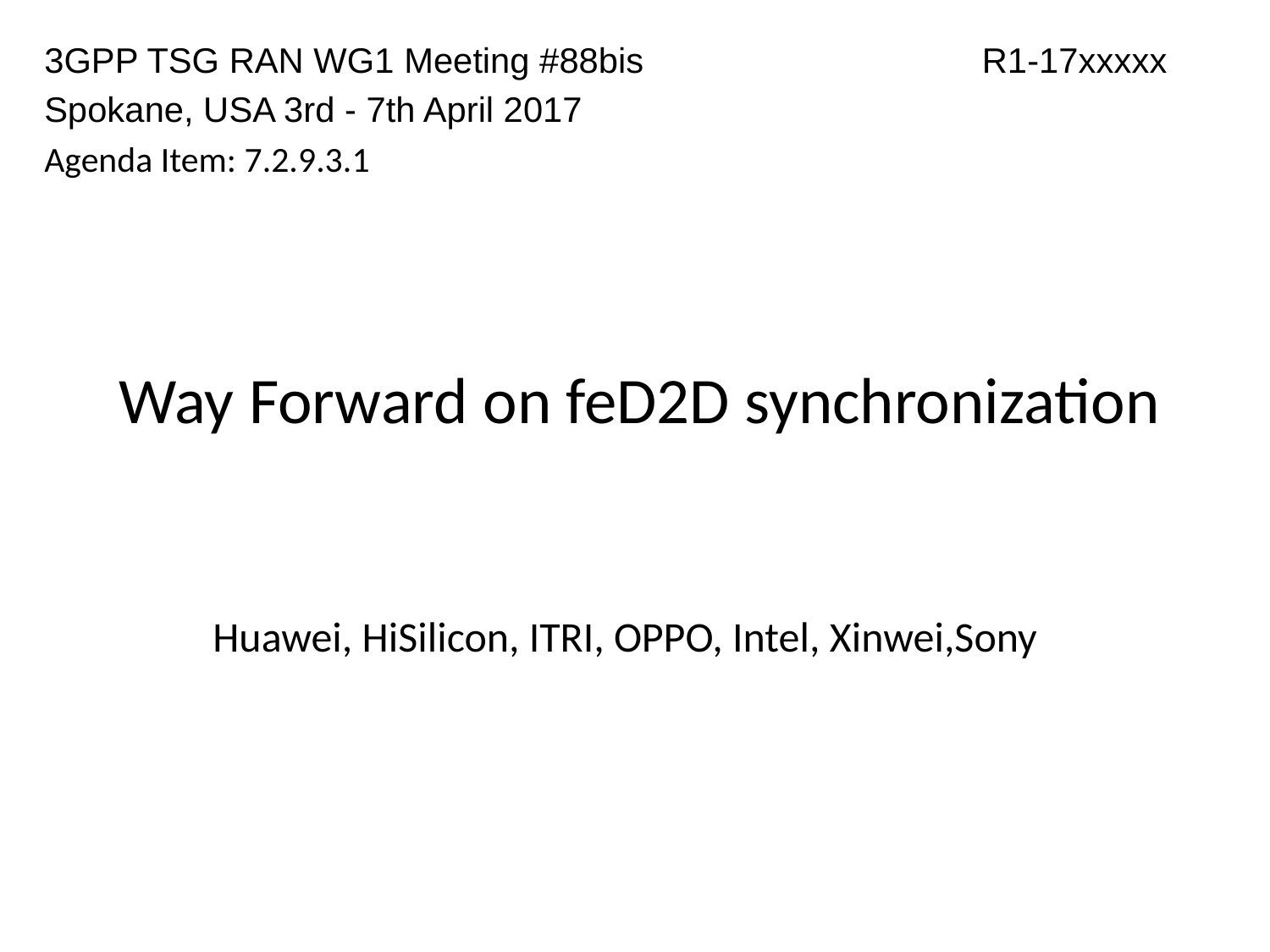

3GPP TSG RAN WG1 Meeting #88bis            		     R1-17xxxxx
Spokane, USA 3rd - 7th April 2017
Agenda Item: 7.2.9.3.1
# Way Forward on feD2D synchronization

Huawei, HiSilicon, ITRI, OPPO, Intel, Xinwei,Sony